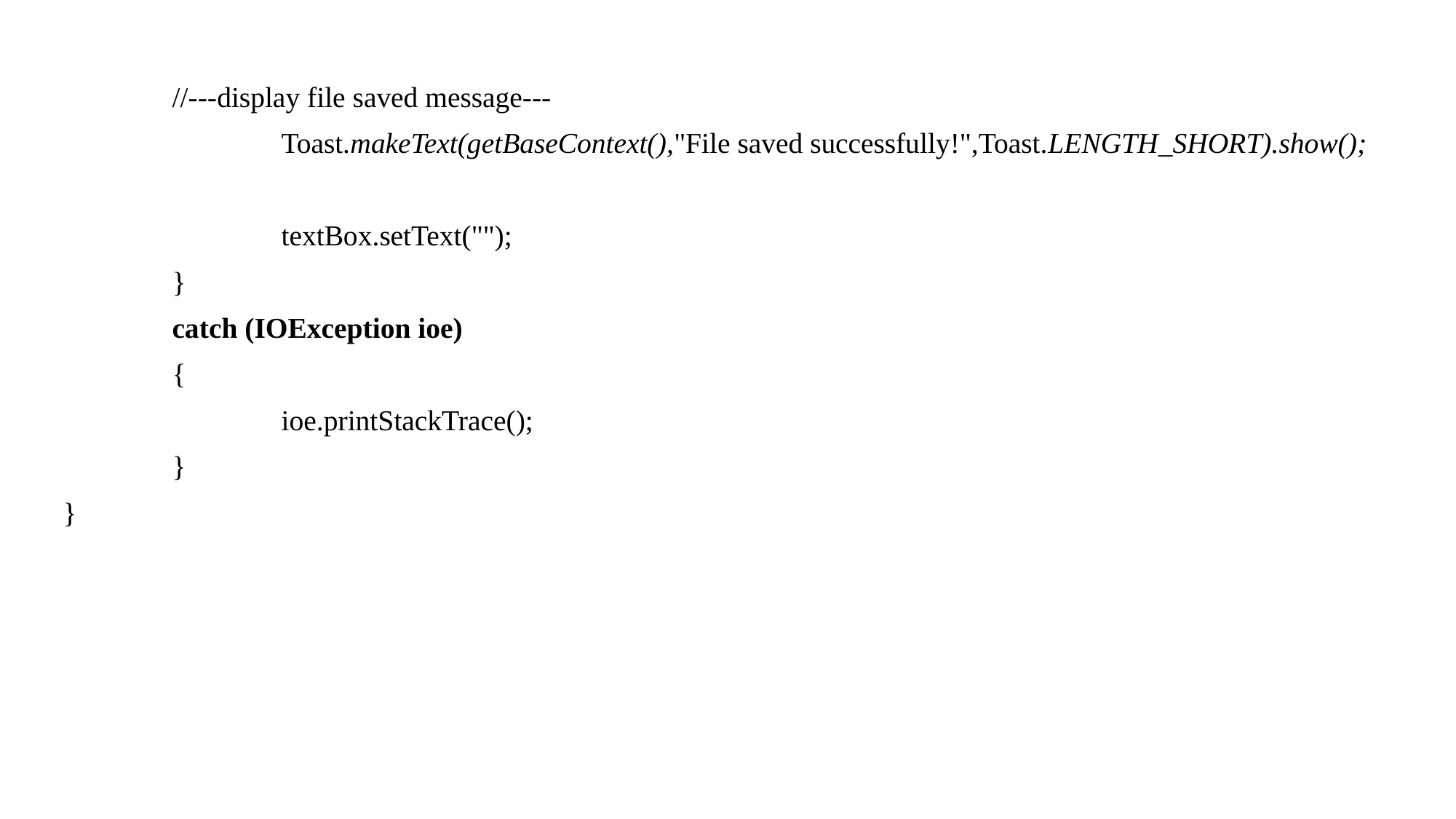

//---display file saved message---
		Toast.makeText(getBaseContext(),"File saved successfully!",Toast.LENGTH_SHORT).show();

		textBox.setText("");
	}
	catch (IOException ioe)
	{
		ioe.printStackTrace();
	}
}